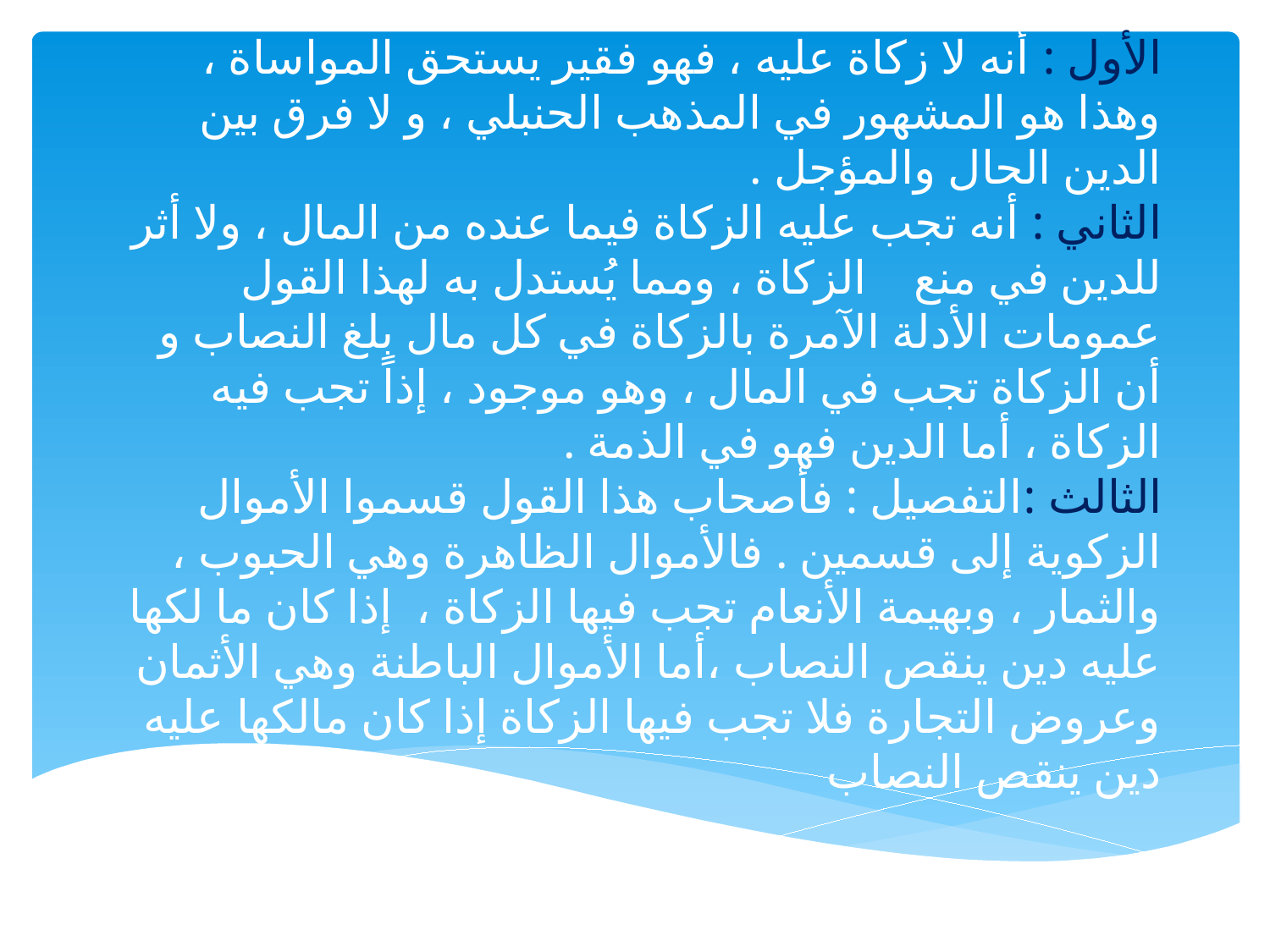

# هذه من مسائل الخلاف القوي ، وفيها أقوال : الأول : أنه لا زكاة عليه ، فهو فقير يستحق المواساة ، وهذا هو المشهور في المذهب الحنبلي ، و لا فرق بين الدين الحال والمؤجل . الثاني : أنه تجب عليه الزكاة فيما عنده من المال ، ولا أثر للدين في منع    الزكاة ، ومما يُستدل به لهذا القول عمومات الأدلة الآمرة بالزكاة في كل مال بلغ النصاب و أن الزكاة تجب في المال ، وهو موجود ، إذاً تجب فيه الزكاة ، أما الدين فهو في الذمة . الثالث :	التفصيل : فأصحاب هذا القول قسموا الأموال الزكوية إلى قسمين . فالأموال الظاهرة وهي الحبوب ، والثمار ، وبهيمة الأنعام تجب فيها الزكاة ،  إذا كان ما لكها عليه دين ينقص النصاب ،أما الأموال الباطنة وهي الأثمان وعروض التجارة فلا تجب فيها الزكاة إذا كان مالكها عليه دين ينقص النصاب